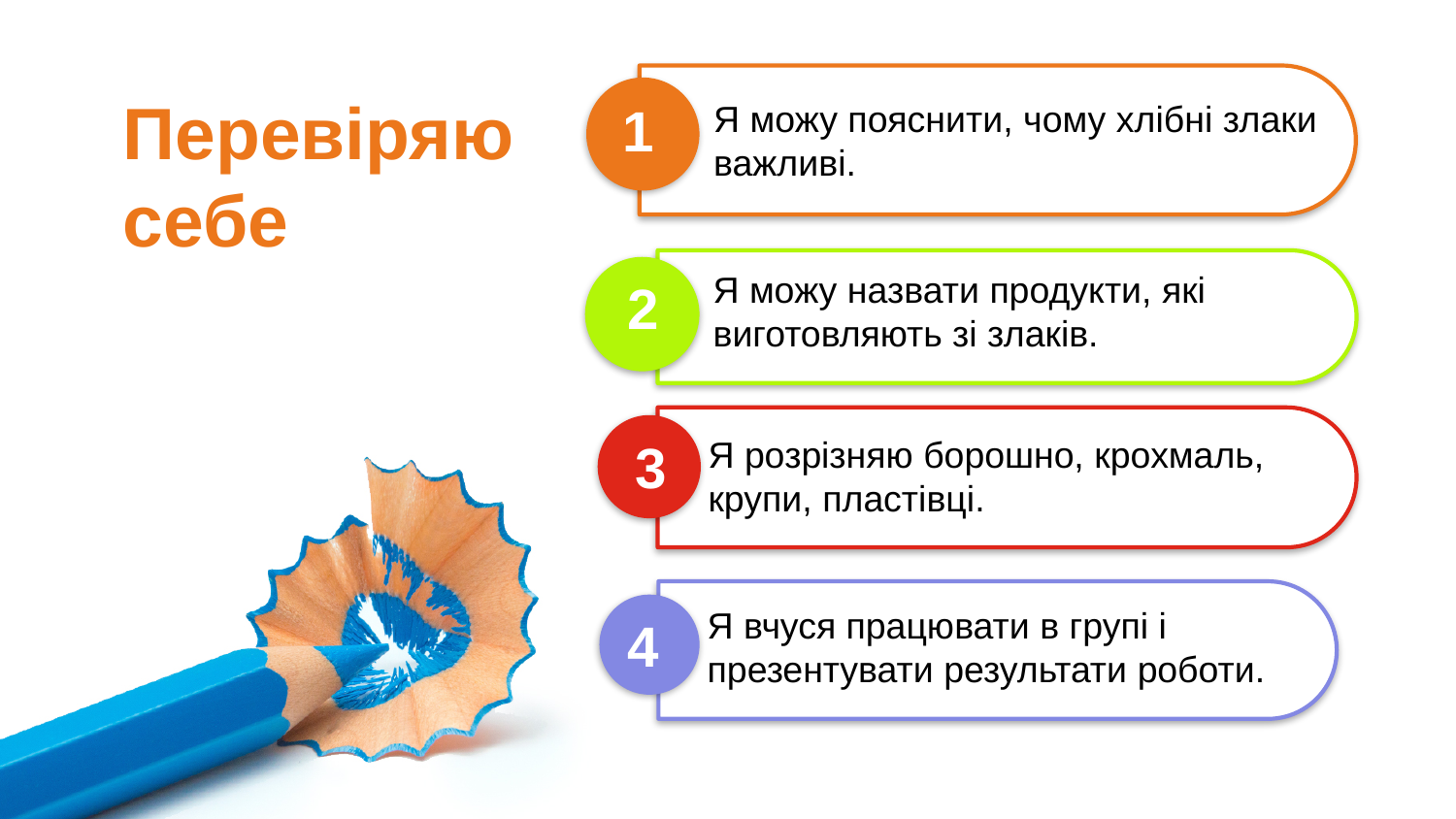

Перевіряю себе

1
Я можу пояснити, чому хлібні злаки важливі.

Я можу назвати продукти, які
виготовляють зі злаків.
2

Я розрізняю борошно, крохмаль,
крупи, пластівці.
3

Я вчуся працювати в групі і
презентувати результати роботи.

4